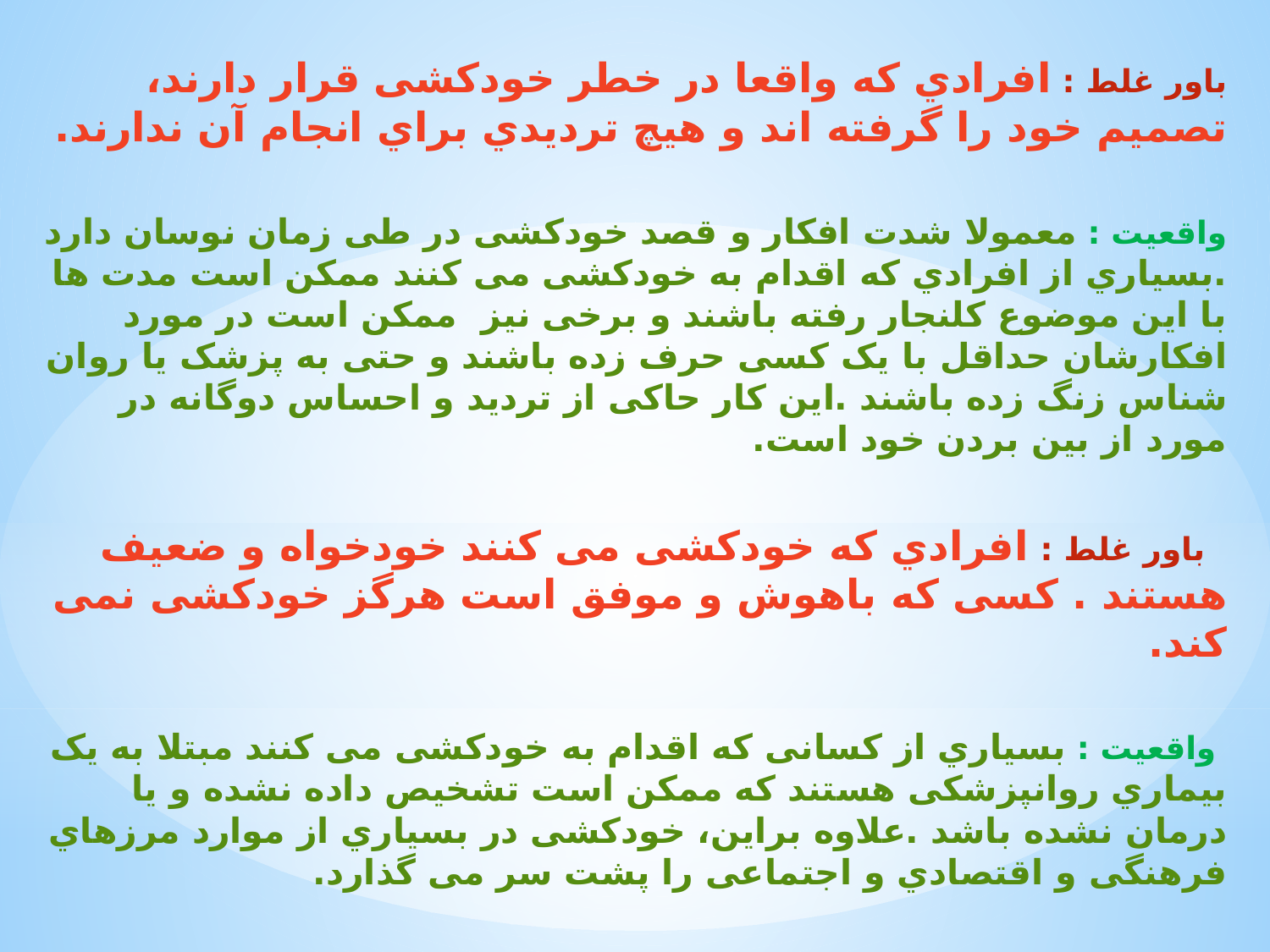

ﺑﺎور ﻏﻠﻂ : افرادي که واقعا در خطر خودکشی قرار دارند، تصمیم خود را گرفته اند و هیچ تردیدي براي انجام آن ندارند.

واﻗﻌﯿﺖ : ﻣﻌﻤﻮﻻ ﺷﺪت اﻓﮑﺎر و ﻗﺼﺪ ﺧﻮدﮐﺸﯽ در ﻃﯽ زﻣﺎن ﻧﻮﺳﺎن دارد .ﺑﺴﯿﺎري از اﻓﺮادي ﮐﻪ اﻗﺪام ﺑﻪ ﺧﻮدﮐﺸﯽ ﻣﯽ ﮐﻨﻨﺪ ﻣﻤﮑﻦ اﺳﺖ ﻣﺪت ﻫﺎ ﺑﺎ اﯾﻦ ﻣﻮﺿﻮع ﮐﻠﻨﺠﺎر رﻓﺘﻪ ﺑﺎﺷﻨﺪ و ﺑﺮﺧﯽ ﻧﯿﺰ  ﻣﻤﮑﻦ اﺳﺖ در ﻣﻮرد اﻓﮑﺎرﺷﺎن ﺣﺪاﻗﻞ ﺑﺎ ﯾﮏ ﮐﺴﯽ ﺣﺮف زده ﺑﺎﺷﻨﺪ و ﺣﺘﯽ ﺑﻪ ﭘﺰﺷﮏ ﯾﺎ روان ﺷﻨﺎس زﻧﮓ زده ﺑﺎﺷﻨﺪ .اﯾﻦ ﮐﺎر ﺣﺎﮐﯽ از ﺗﺮدﯾﺪ و اﺣﺴﺎس دوﮔﺎﻧﻪ در ﻣﻮرد از ﺑﯿﻦ ﺑﺮدن ﺧﻮد اﺳﺖ.

  ﺑﺎور ﻏﻠﻂ : اﻓﺮادي ﮐﻪ ﺧﻮدﮐﺸﯽ ﻣﯽ ﮐﻨﻨﺪ ﺧﻮدﺧﻮاه و ﺿﻌﯿﻒ ﻫﺴﺘﻨﺪ . ﮐﺴﯽ ﮐﻪ ﺑﺎﻫﻮش و ﻣﻮﻓﻖ اﺳﺖ ﻫﺮﮔﺰ ﺧﻮدﮐﺸﯽ ﻧﻤﯽ ﮐﻨﺪ.

 واﻗﻌﯿﺖ : ﺑﺴﯿﺎري از ﮐﺴﺎﻧﯽ ﮐﻪ اﻗﺪام ﺑﻪ ﺧﻮدﮐﺸﯽ ﻣﯽ ﮐﻨﻨﺪ ﻣﺒﺘﻼ ﺑﻪ ﯾﮏ ﺑﯿﻤﺎري رواﻧﭙﺰﺷﮑﯽ ﻫﺴﺘﻨﺪ ﮐﻪ ﻣﻤﮑﻦ اﺳﺖ ﺗﺸﺨﯿﺺ داده ﻧﺸﺪه و ﯾﺎ درﻣﺎن ﻧﺸﺪه ﺑﺎﺷﺪ .ﻋﻼوه ﺑﺮاﯾﻦ، ﺧﻮدﮐﺸﯽ در ﺑﺴﯿﺎري از ﻣﻮارد ﻣﺮزﻫﺎي ﻓﺮﻫﻨﮕﯽ و اﻗﺘﺼﺎدي و اﺟﺘﻤﺎﻋﯽ را ﭘﺸﺖ ﺳﺮ ﻣﯽ ﮔﺬارد.